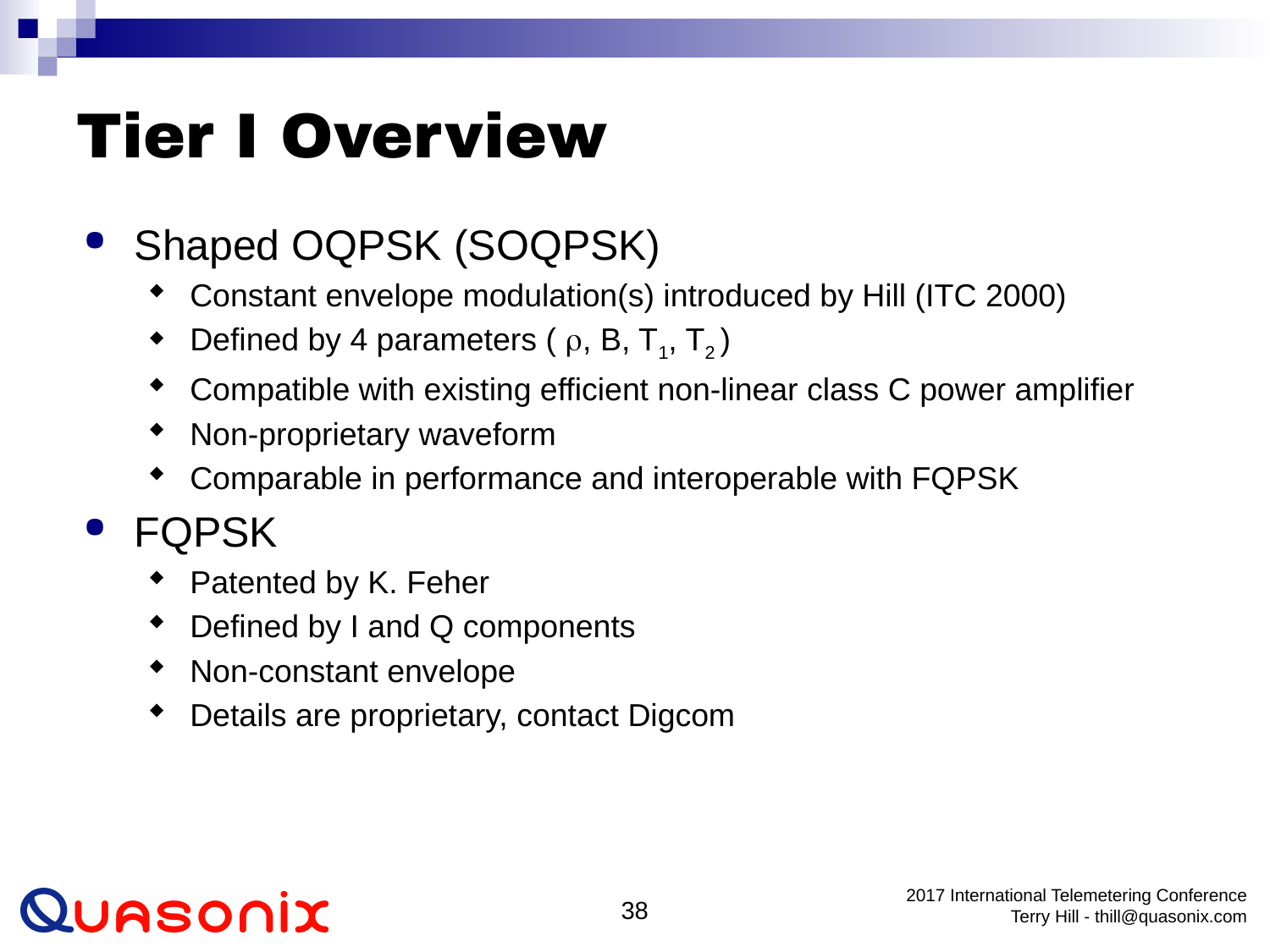

# Tier I Overview
Shaped OQPSK (SOQPSK)
Constant envelope modulation(s) introduced by Hill (ITC 2000)
Defined by 4 parameters ( ρ, B, T1, T2 )
Compatible with existing efficient non-linear class C power amplifier
Non-proprietary waveform
Comparable in performance and interoperable with FQPSK
FQPSK
Patented by K. Feher
Defined by I and Q components
Non-constant envelope
Details are proprietary, contact Digcom